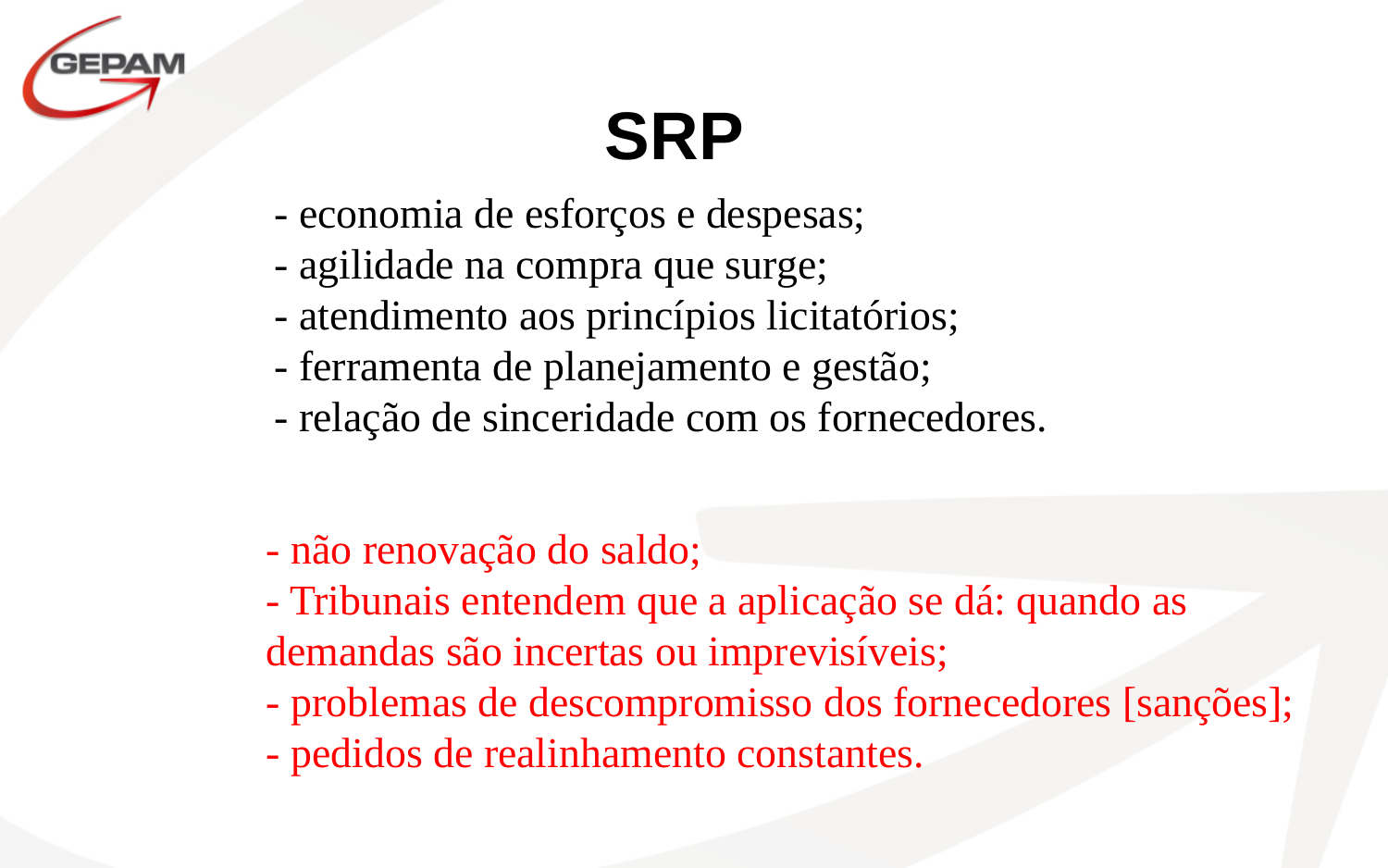

SRP
- economia de esforços e despesas;
- agilidade na compra que surge;
- atendimento aos princípios licitatórios;
- ferramenta de planejamento e gestão;
- relação de sinceridade com os fornecedores.
- não renovação do saldo;
- Tribunais entendem que a aplicação se dá: quando as demandas são incertas ou imprevisíveis;
- problemas de descompromisso dos fornecedores [sanções];
- pedidos de realinhamento constantes.